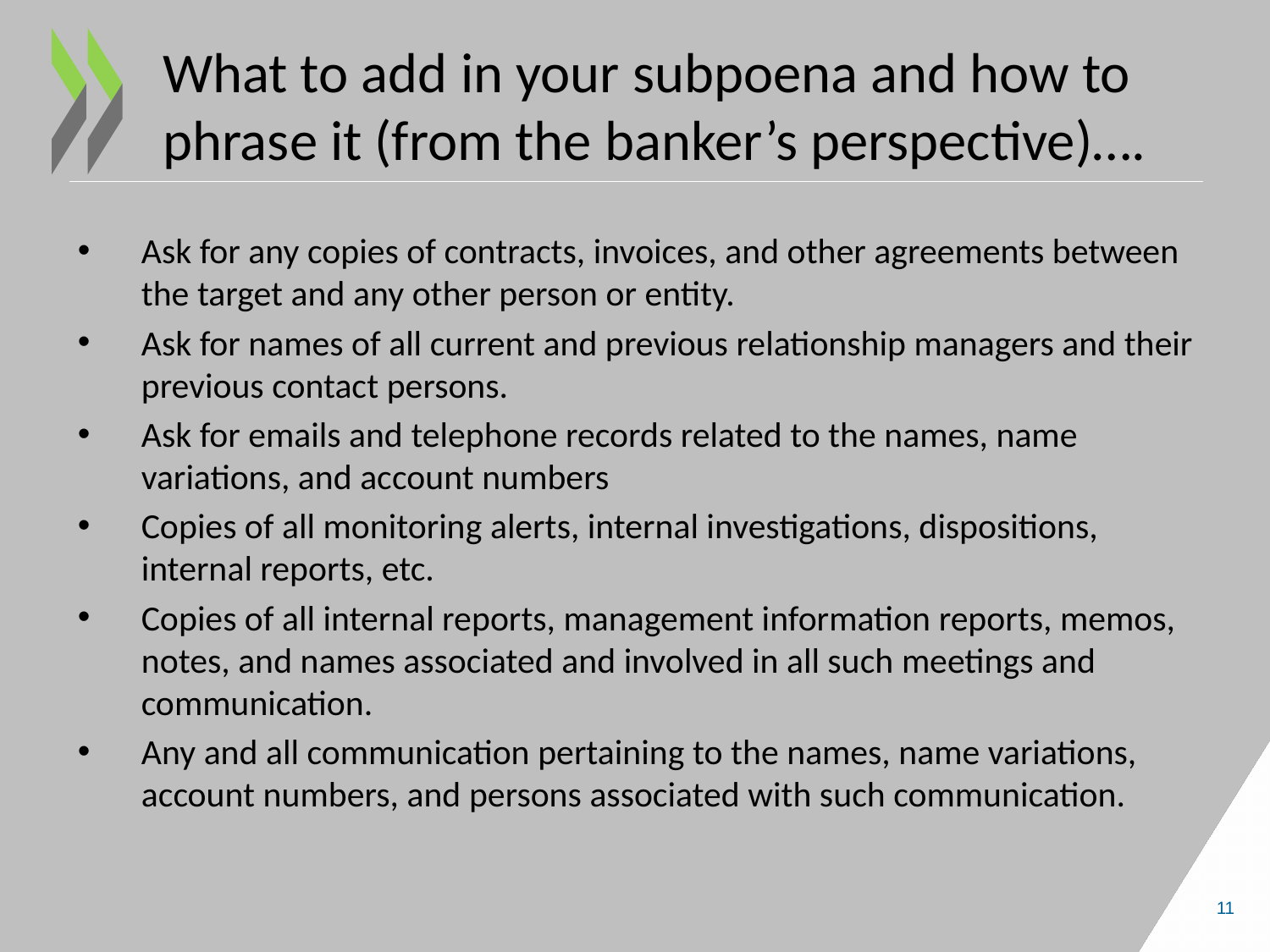

# What to add in your subpoena and how to phrase it (from the banker’s perspective)….
Ask for any copies of contracts, invoices, and other agreements between the target and any other person or entity.
Ask for names of all current and previous relationship managers and their previous contact persons.
Ask for emails and telephone records related to the names, name variations, and account numbers
Copies of all monitoring alerts, internal investigations, dispositions, internal reports, etc.
Copies of all internal reports, management information reports, memos, notes, and names associated and involved in all such meetings and communication.
Any and all communication pertaining to the names, name variations, account numbers, and persons associated with such communication.
11